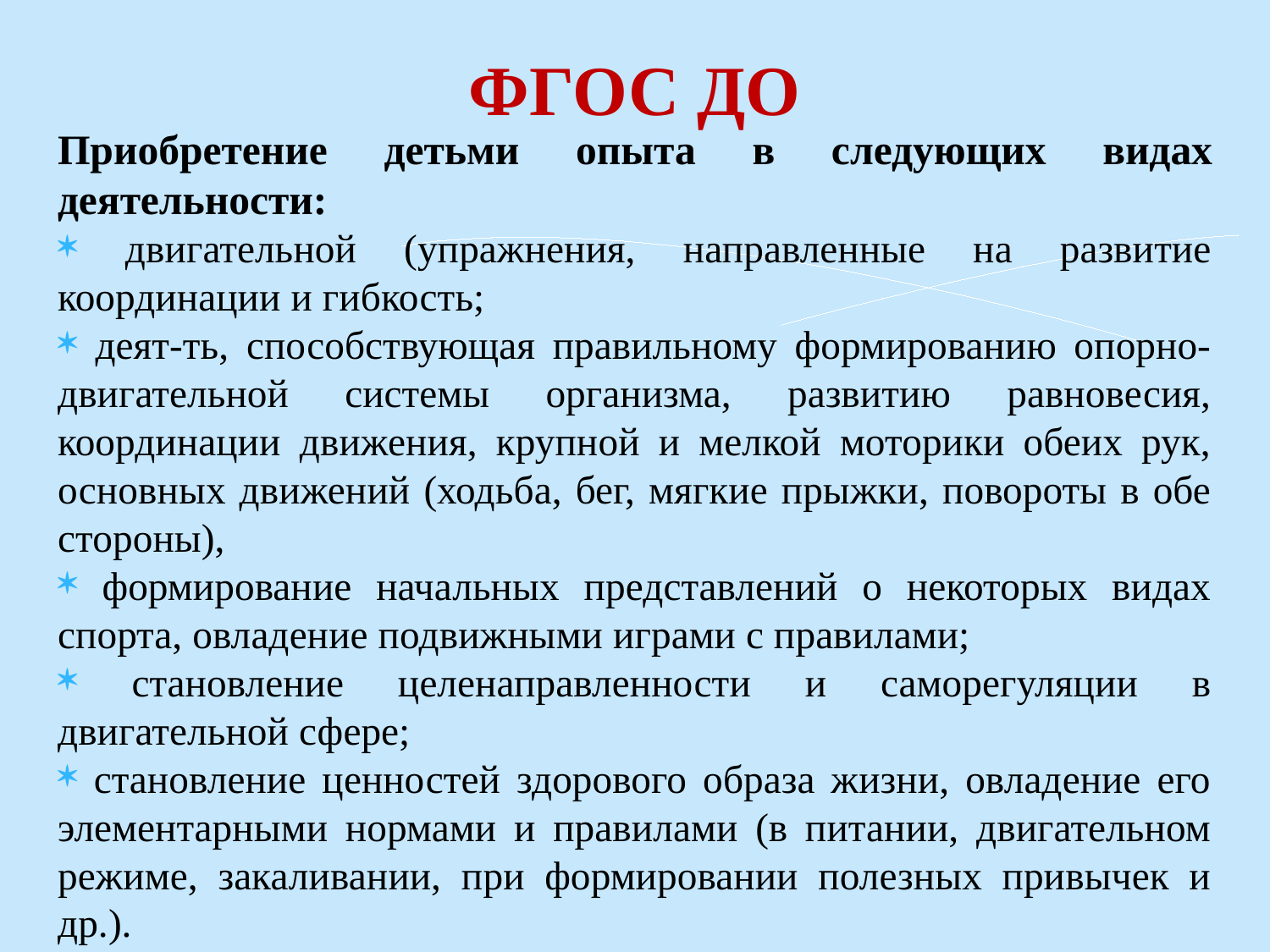

# ФГОС ДО
Приобретение детьми опыта в следующих видах деятельности:
 двигательной (упражнения, направленные на развитие координации и гибкость;
 деят-ть, способствующая правильному формированию опорно-двигательной системы организма, развитию равновесия, координации движения, крупной и мелкой моторики обеих рук, основных движений (ходьба, бег, мягкие прыжки, повороты в обе стороны),
 формирование начальных представлений о некоторых видах спорта, овладение подвижными играми с правилами;
 становление целенаправленности и саморегуляции в двигательной сфере;
 становление ценностей здорового образа жизни, овладение его элементарными нормами и правилами (в питании, двигательном режиме, закаливании, при формировании полезных привычек и др.).